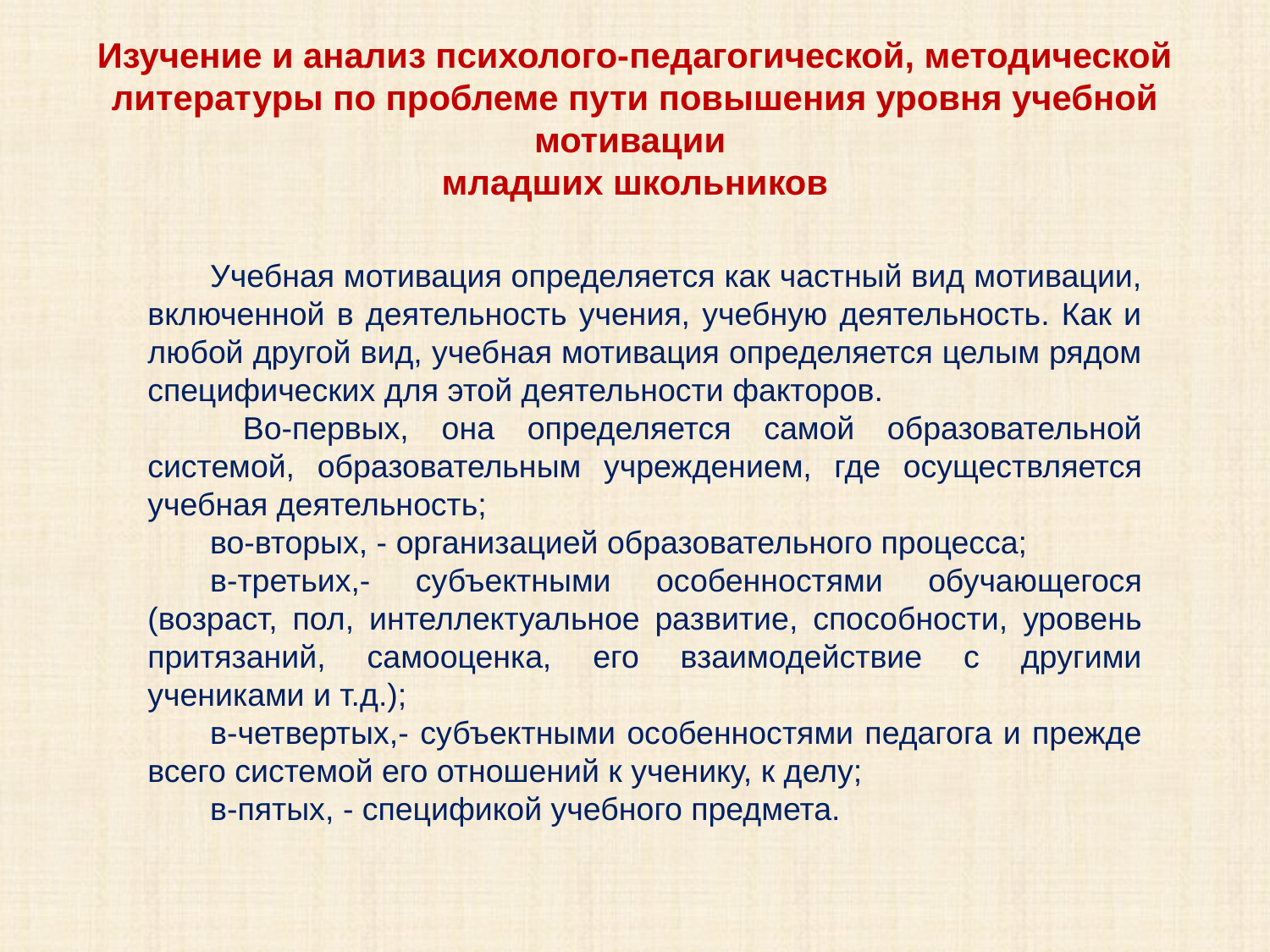

# Изучение и анализ психолого-педагогической, методической литературы по проблеме пути повышения уровня учебной мотивации младших школьников
Учебная мотивация определяется как частный вид мотивации, включенной в деятельность учения, учебную деятельность. Как и любой другой вид, учебная мотивация определяется целым рядом специфических для этой деятельности факторов.
 Во-первых, она определяется самой образовательной системой, образовательным учреждением, где осуществляется учебная деятельность;
во-вторых, - организацией образовательного процесса;
в-третьих,- субъектными особенностями обучающегося (возраст, пол, интеллектуальное развитие, способности, уровень притязаний, самооценка, его взаимодействие с другими учениками и т.д.);
в-четвертых,- субъектными особенностями педагога и прежде всего системой его отношений к ученику, к делу;
в-пятых, - спецификой учебного предмета.